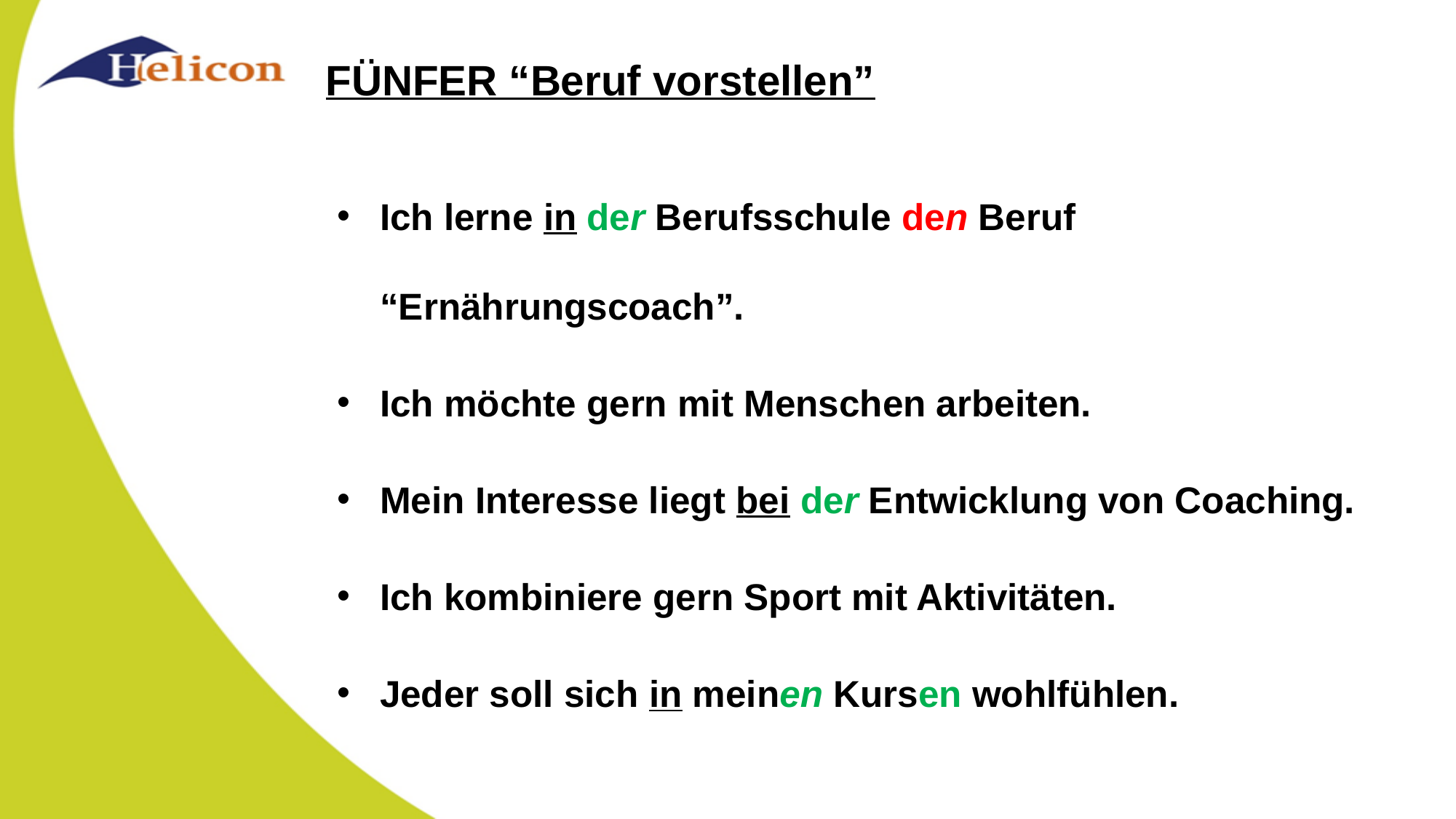

# FÜNFER “Beruf vorstellen”
Ich lerne in der Berufsschule den Beruf “Ernährungscoach”.
Ich möchte gern mit Menschen arbeiten.
Mein Interesse liegt bei der Entwicklung von Coaching.
Ich kombiniere gern Sport mit Aktivitäten.
Jeder soll sich in meinen Kursen wohlfühlen.